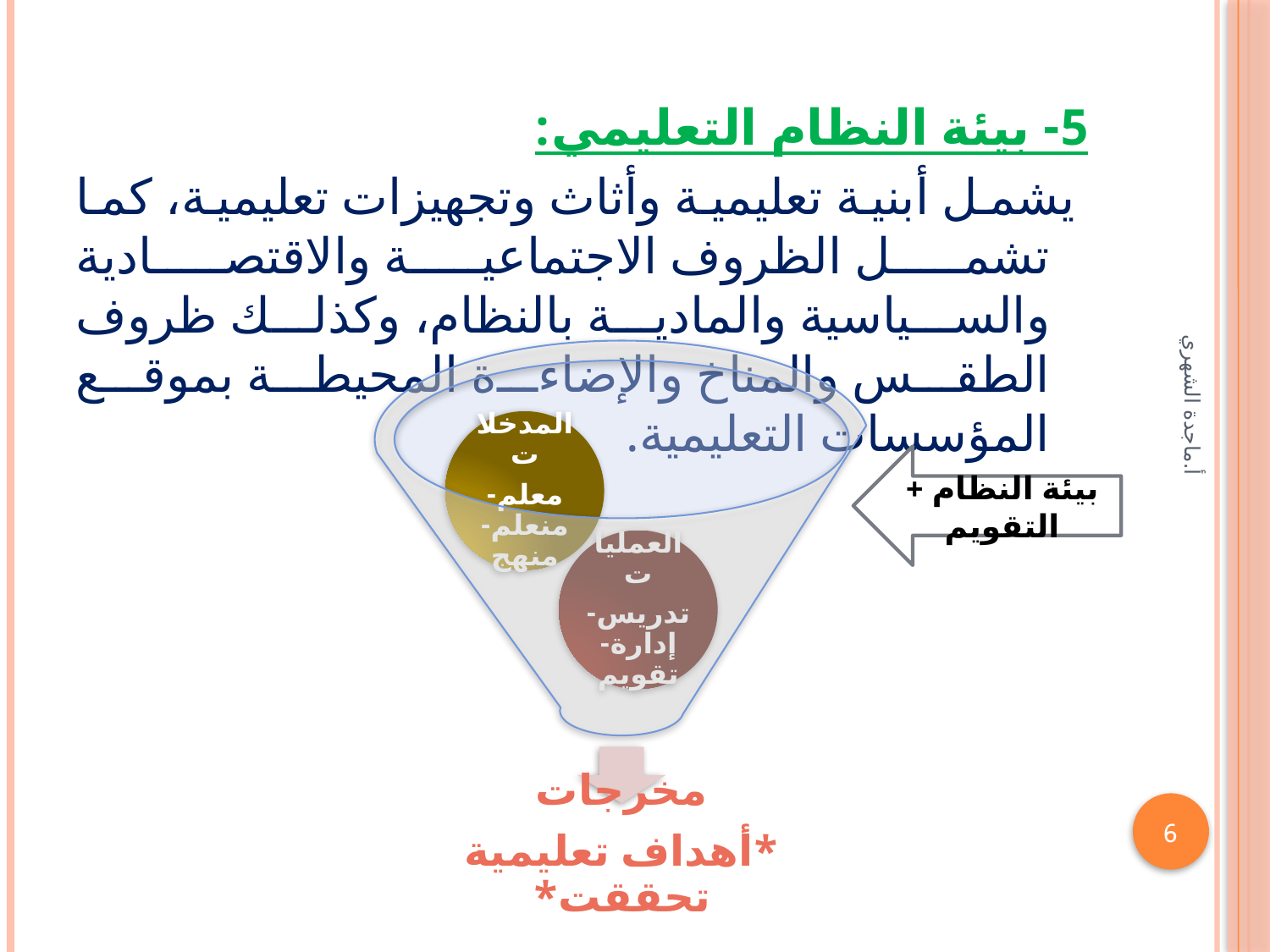

5- بيئة النظام التعليمي:
 يشمل أبنية تعليمية وأثاث وتجهيزات تعليمية، كما تشمل الظروف الاجتماعية والاقتصادية والسياسية والمادية بالنظام، وكذلك ظروف الطقس والمناخ والإضاءة المحيطة بموقع المؤسسات التعليمية.

مخرجات
*أهداف تعليمية تحققت*
العمليات
تدريس-إدارة-تقويم
المدخلات
معلم-منعلم-منهج
بيئة النظام + التقويم
أ.ماجدة الشهري
6